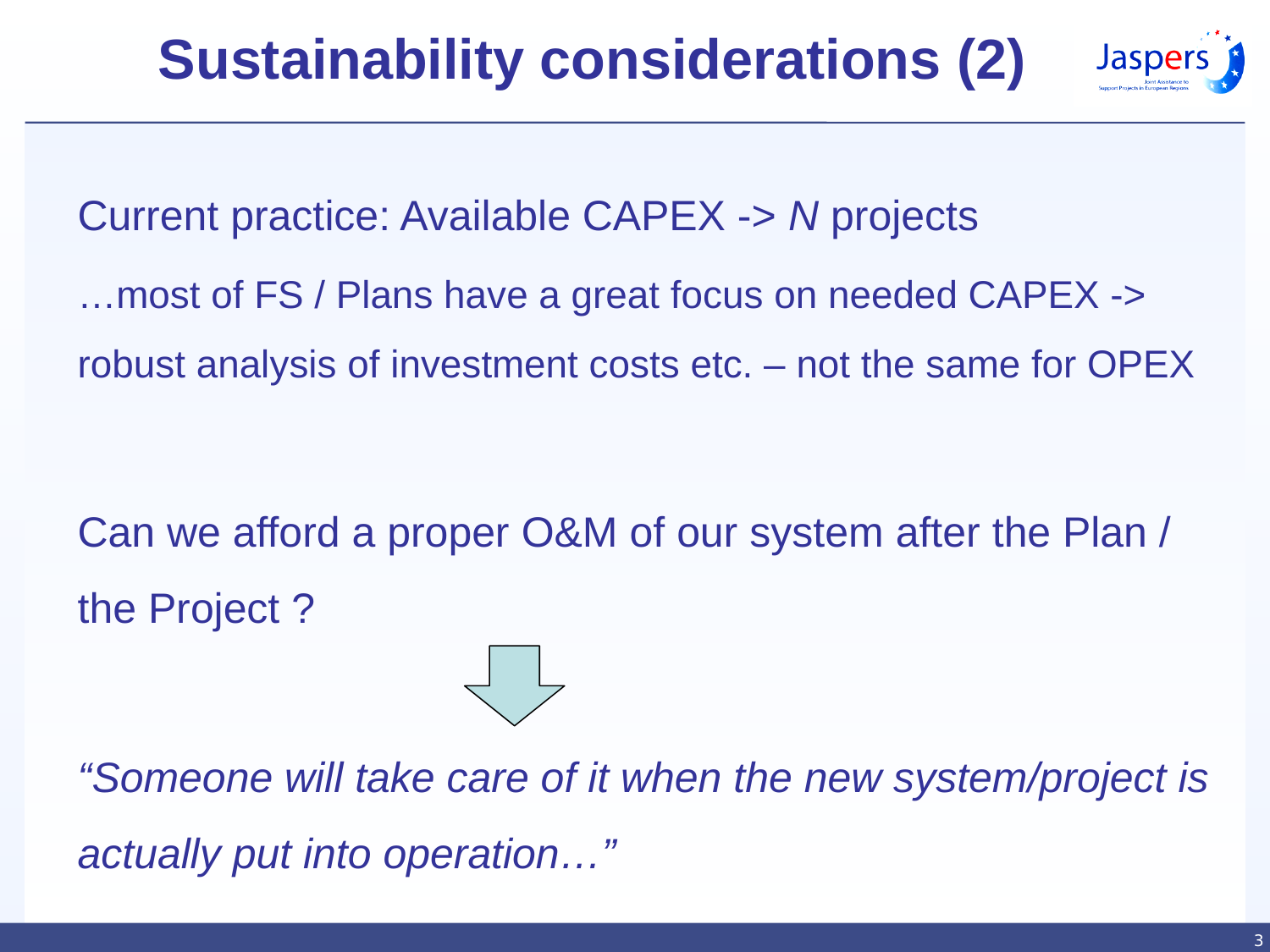

# Sustainability considerations (2)
Current practice: Available CAPEX -> N projects
…most of FS / Plans have a great focus on needed CAPEX -> robust analysis of investment costs etc. – not the same for OPEX

Can we afford a proper O&M of our system after the Plan / the Project ?

“Someone will take care of it when the new system/project is actually put into operation…”

3